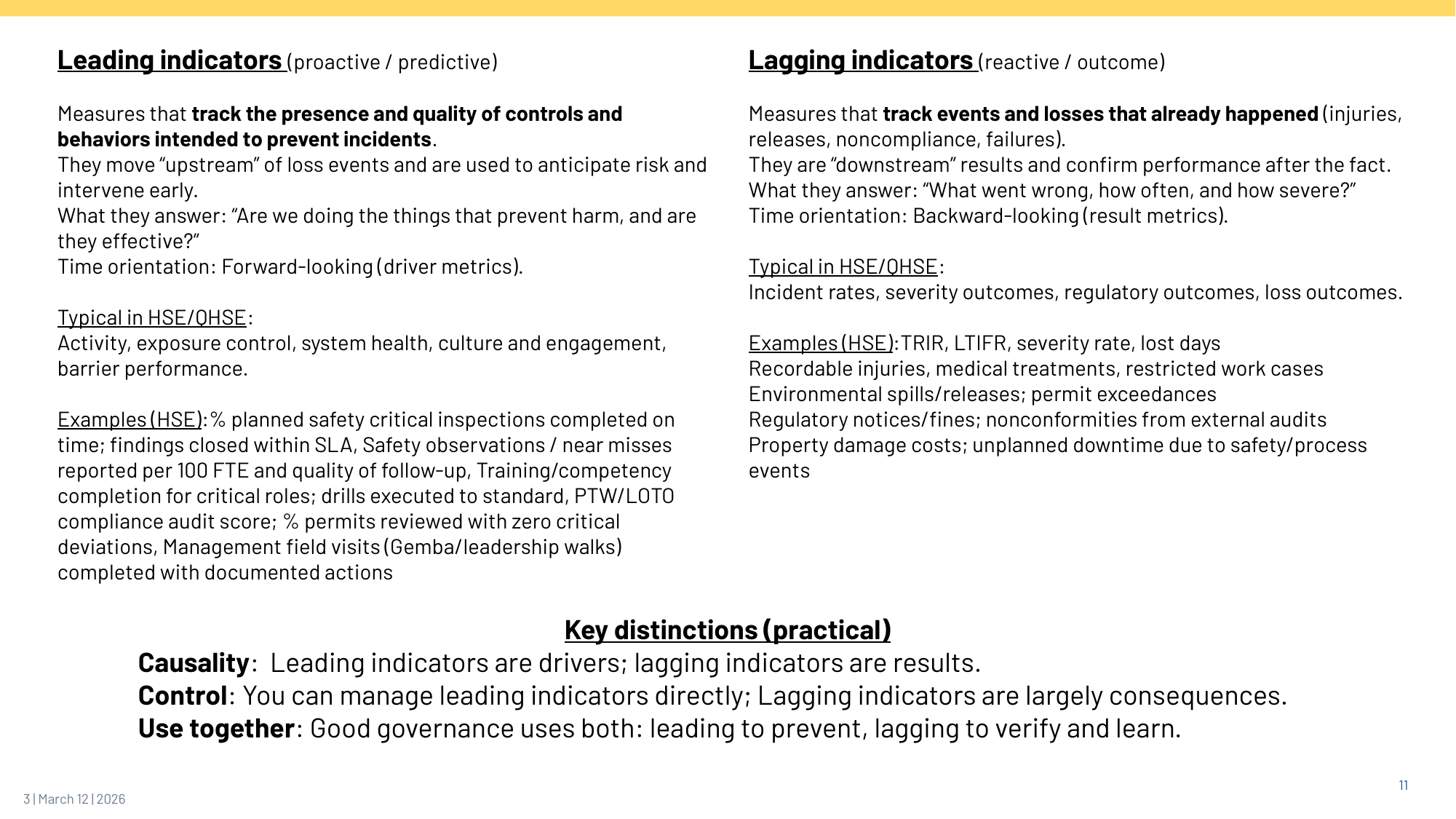

Leading indicators (proactive / predictive)

Measures that track the presence and quality of controls and behaviors intended to prevent incidents.
They move “upstream” of loss events and are used to anticipate risk and intervene early.
What they answer: “Are we doing the things that prevent harm, and are they effective?”
Time orientation: Forward-looking (driver metrics).

Typical in HSE/QHSE:
Activity, exposure control, system health, culture and engagement, barrier performance.

Examples (HSE):% planned safety critical inspections completed on time; findings closed within SLA, Safety observations / near misses reported per 100 FTE and quality of follow-up, Training/competency completion for critical roles; drills executed to standard, PTW/LOTO compliance audit score; % permits reviewed with zero critical deviations, Management field visits (Gemba/leadership walks) completed with documented actions
Lagging indicators (reactive / outcome)

Measures that track events and losses that already happened (injuries, releases, noncompliance, failures).
They are “downstream” results and confirm performance after the fact. What they answer: “What went wrong, how often, and how severe?”
Time orientation: Backward-looking (result metrics).

Typical in HSE/QHSE:
Incident rates, severity outcomes, regulatory outcomes, loss outcomes.

Examples (HSE):TRIR, LTIFR, severity rate, lost days
Recordable injuries, medical treatments, restricted work cases
Environmental spills/releases; permit exceedances
Regulatory notices/fines; nonconformities from external audits
Property damage costs; unplanned downtime due to safety/process events
Key distinctions (practical)
Causality:  Leading indicators are drivers; lagging indicators are results.
Control: You can manage leading indicators directly; Lagging indicators are largely consequences.
Use together: Good governance uses both: leading to prevent, lagging to verify and learn.
11